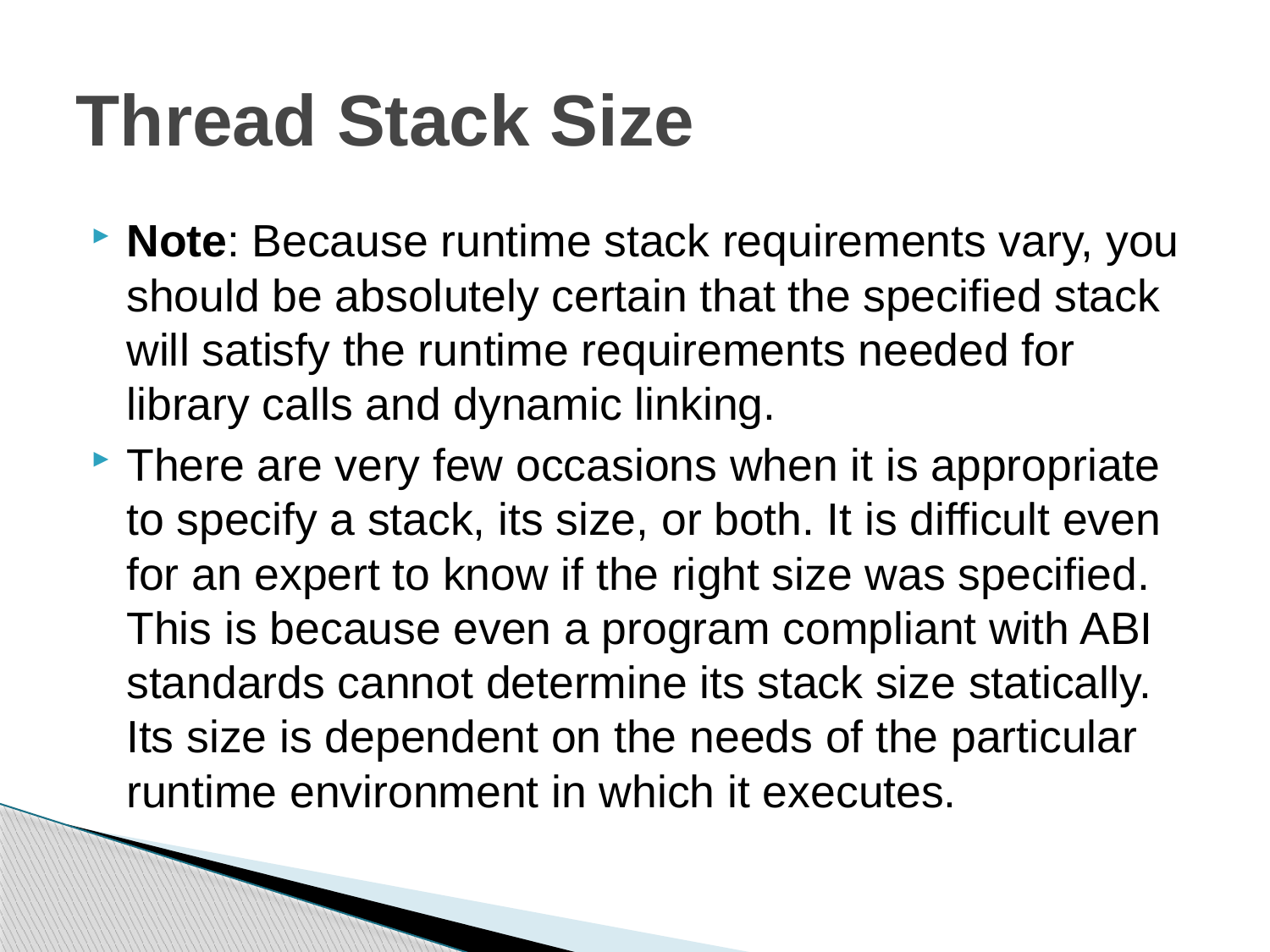

# Thread Stack Size
Note: Because runtime stack requirements vary, you should be absolutely certain that the specified stack will satisfy the runtime requirements needed for library calls and dynamic linking.
There are very few occasions when it is appropriate to specify a stack, its size, or both. It is difficult even for an expert to know if the right size was specified. This is because even a program compliant with ABI standards cannot determine its stack size statically. Its size is dependent on the needs of the particular runtime environment in which it executes.